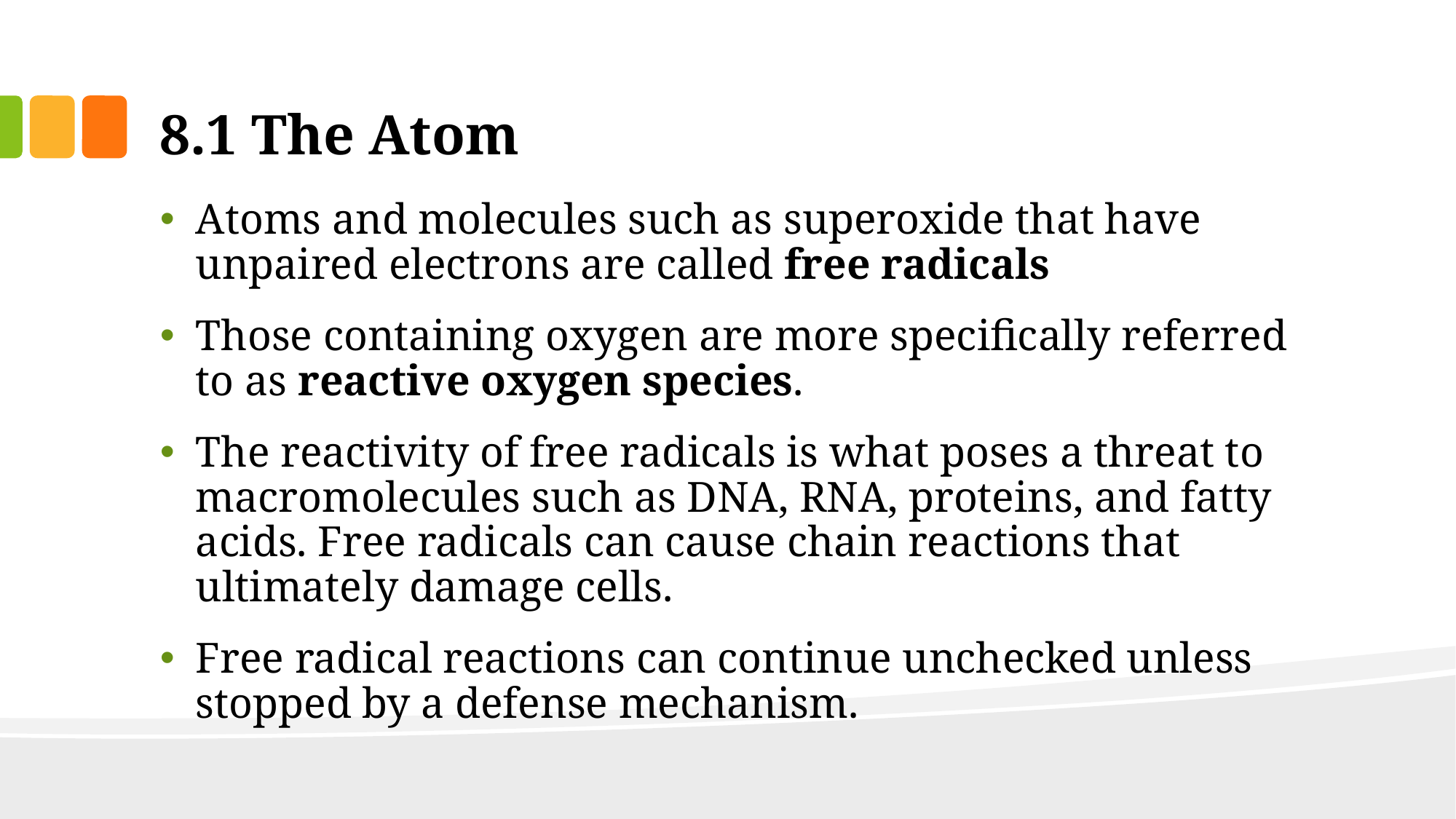

# 8.1 The Atom
Atoms and molecules such as superoxide that have unpaired electrons are called free radicals
Those containing oxygen are more specifically referred to as reactive oxygen species.
The reactivity of free radicals is what poses a threat to macromolecules such as DNA, RNA, proteins, and fatty acids. Free radicals can cause chain reactions that ultimately damage cells.
Free radical reactions can continue unchecked unless stopped by a defense mechanism.